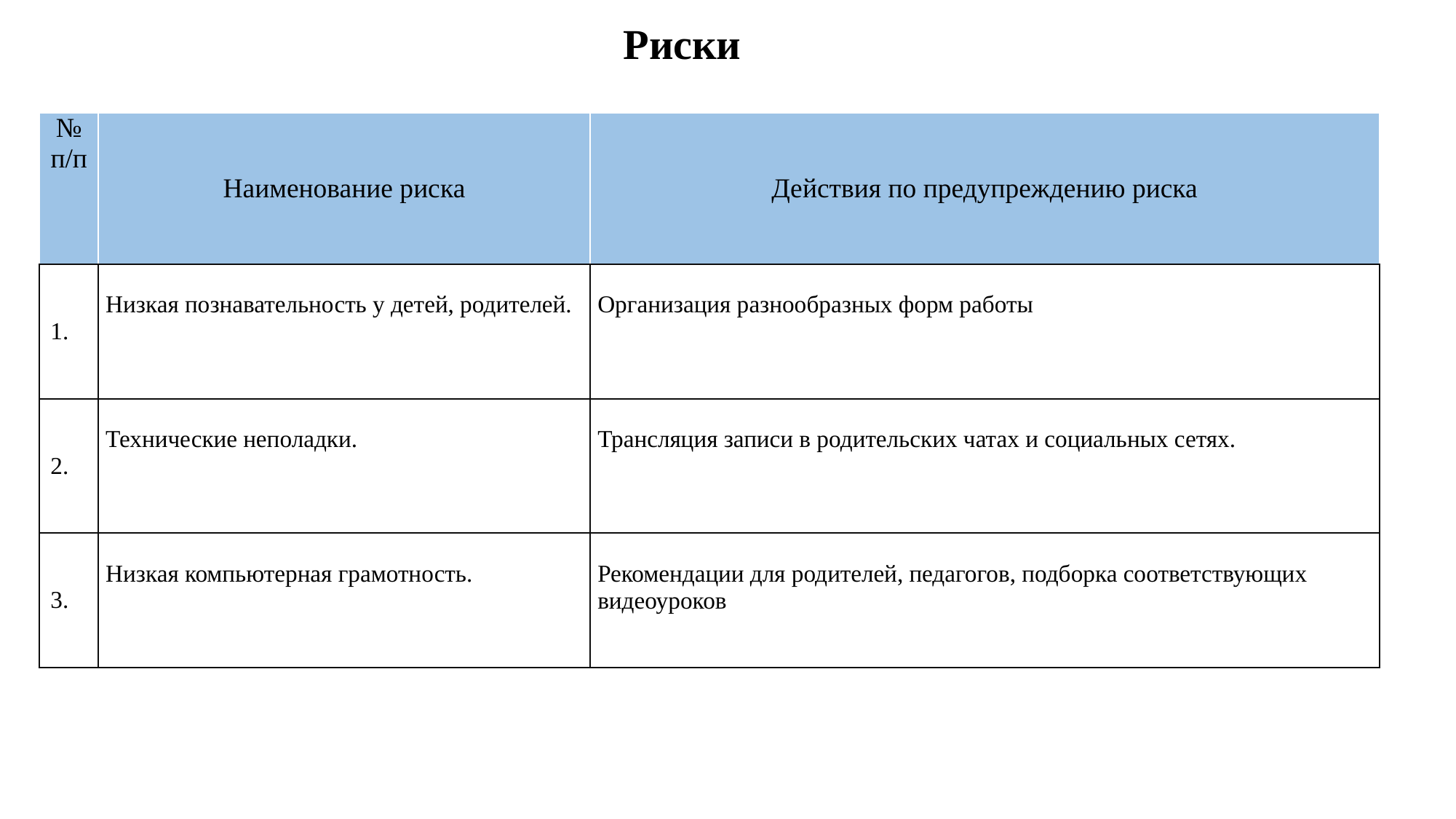

Риски
| № п/п | Наименование риска | Действия по предупреждению риска |
| --- | --- | --- |
| 1. | Низкая познавательность у детей, родителей. | Организация разнообразных форм работы |
| 2. | Технические неполадки. | Трансляция записи в родительских чатах и социальных сетях. |
| 3. | Низкая компьютерная грамотность. | Рекомендации для родителей, педагогов, подборка соответствующих видеоуроков |